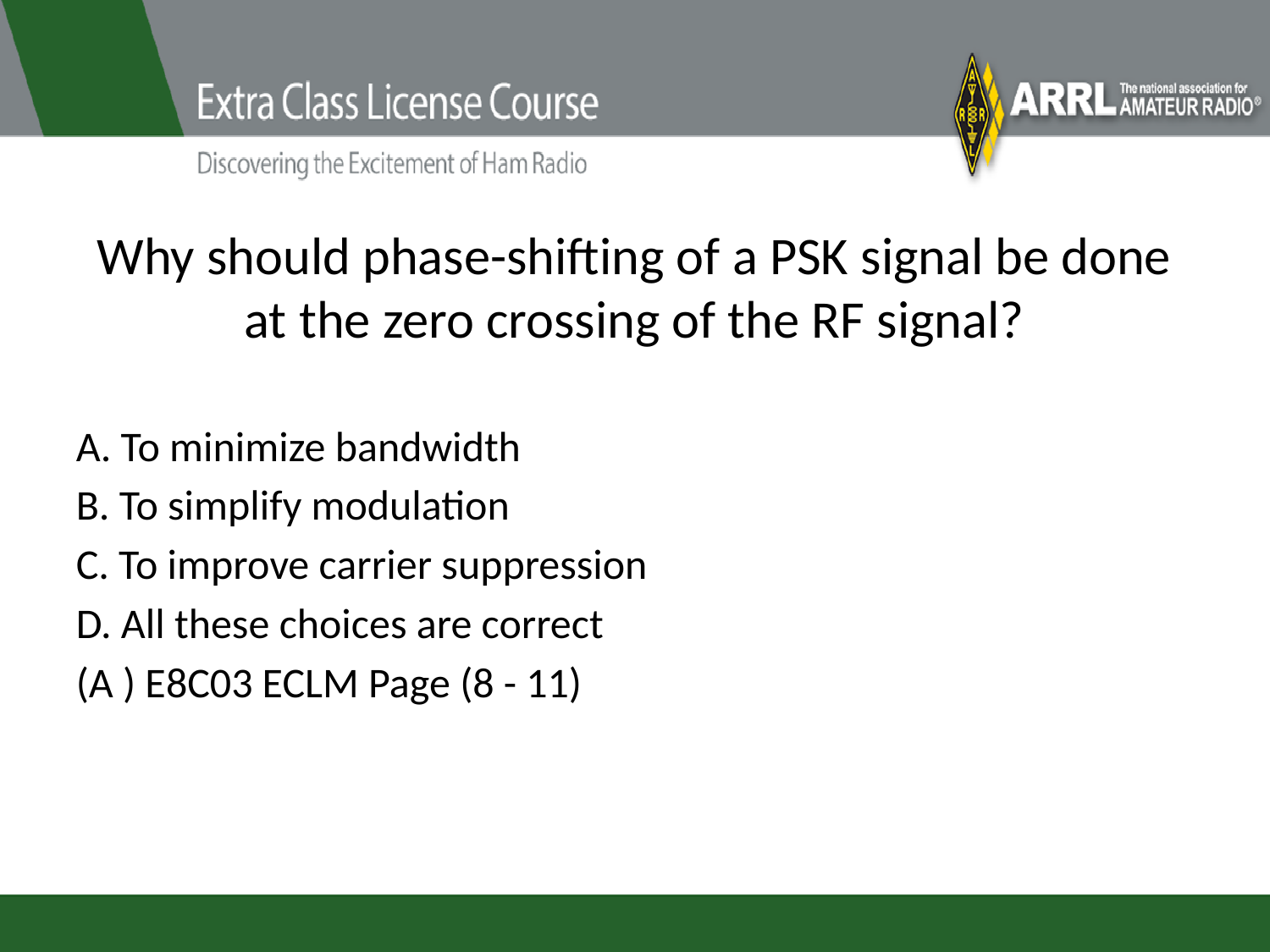

# Why should phase-shifting of a PSK signal be done at the zero crossing of the RF signal?
A. To minimize bandwidth
B. To simplify modulation
C. To improve carrier suppression
D. All these choices are correct
(A ) E8C03 ECLM Page (8 - 11)